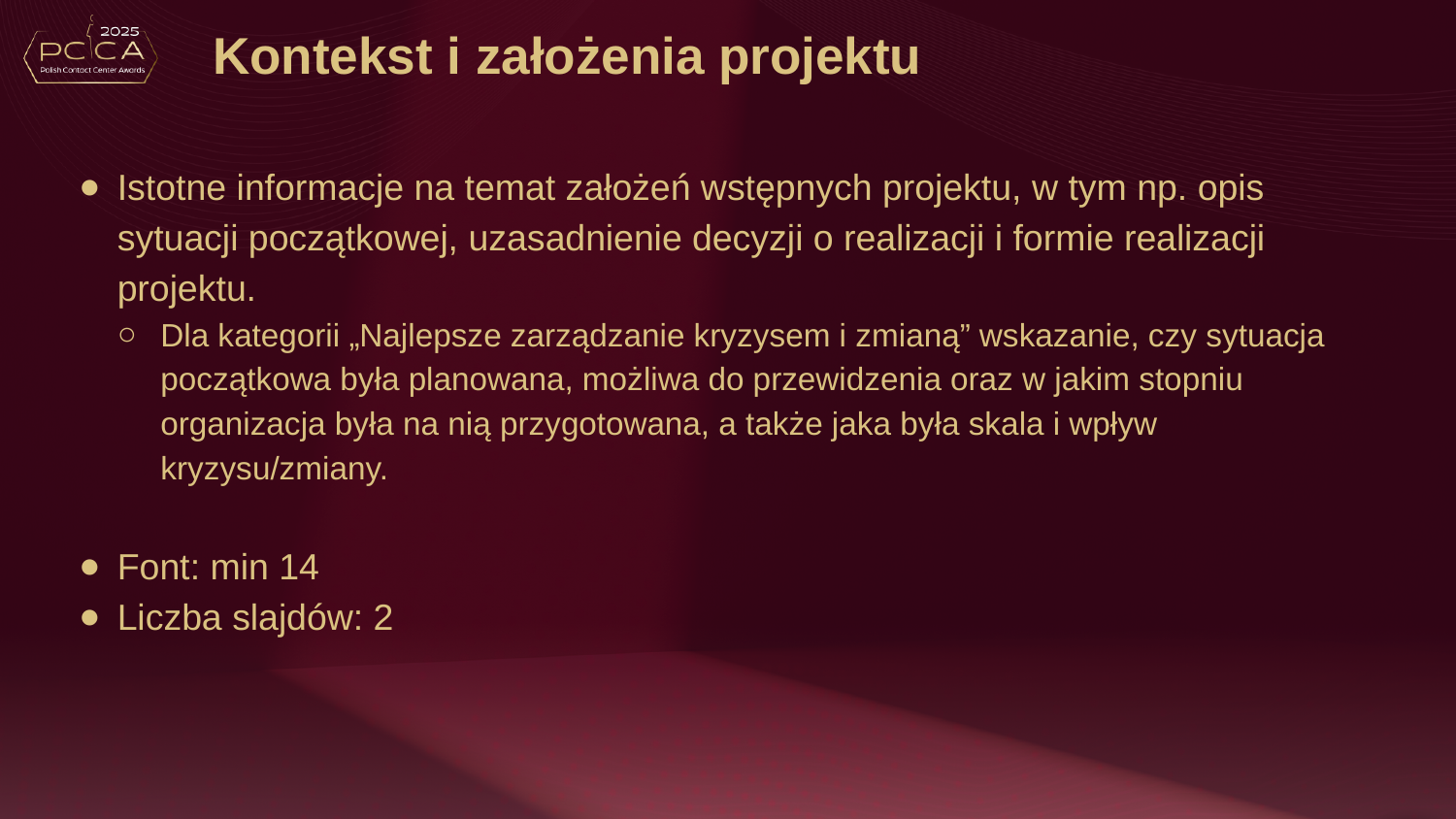

# Kontekst i założenia projektu
Istotne informacje na temat założeń wstępnych projektu, w tym np. opis sytuacji początkowej, uzasadnienie decyzji o realizacji i formie realizacji projektu.
Dla kategorii „Najlepsze zarządzanie kryzysem i zmianą” wskazanie, czy sytuacja początkowa była planowana, możliwa do przewidzenia oraz w jakim stopniu organizacja była na nią przygotowana, a także jaka była skala i wpływ kryzysu/zmiany.

Font: min 14
Liczba slajdów: 2